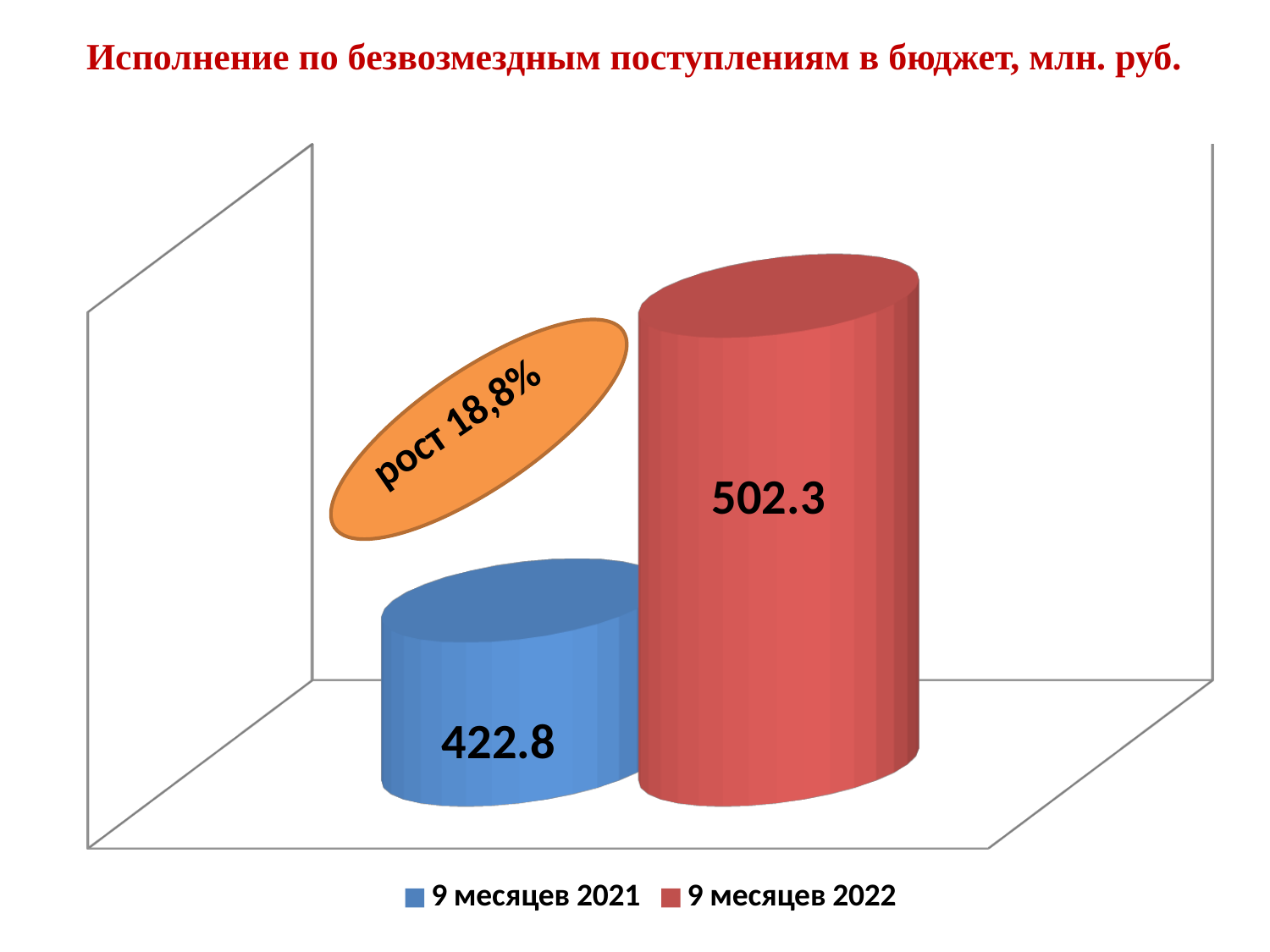

Исполнение по безвозмездным поступлениям в бюджет, млн. руб.

[unsupported chart]